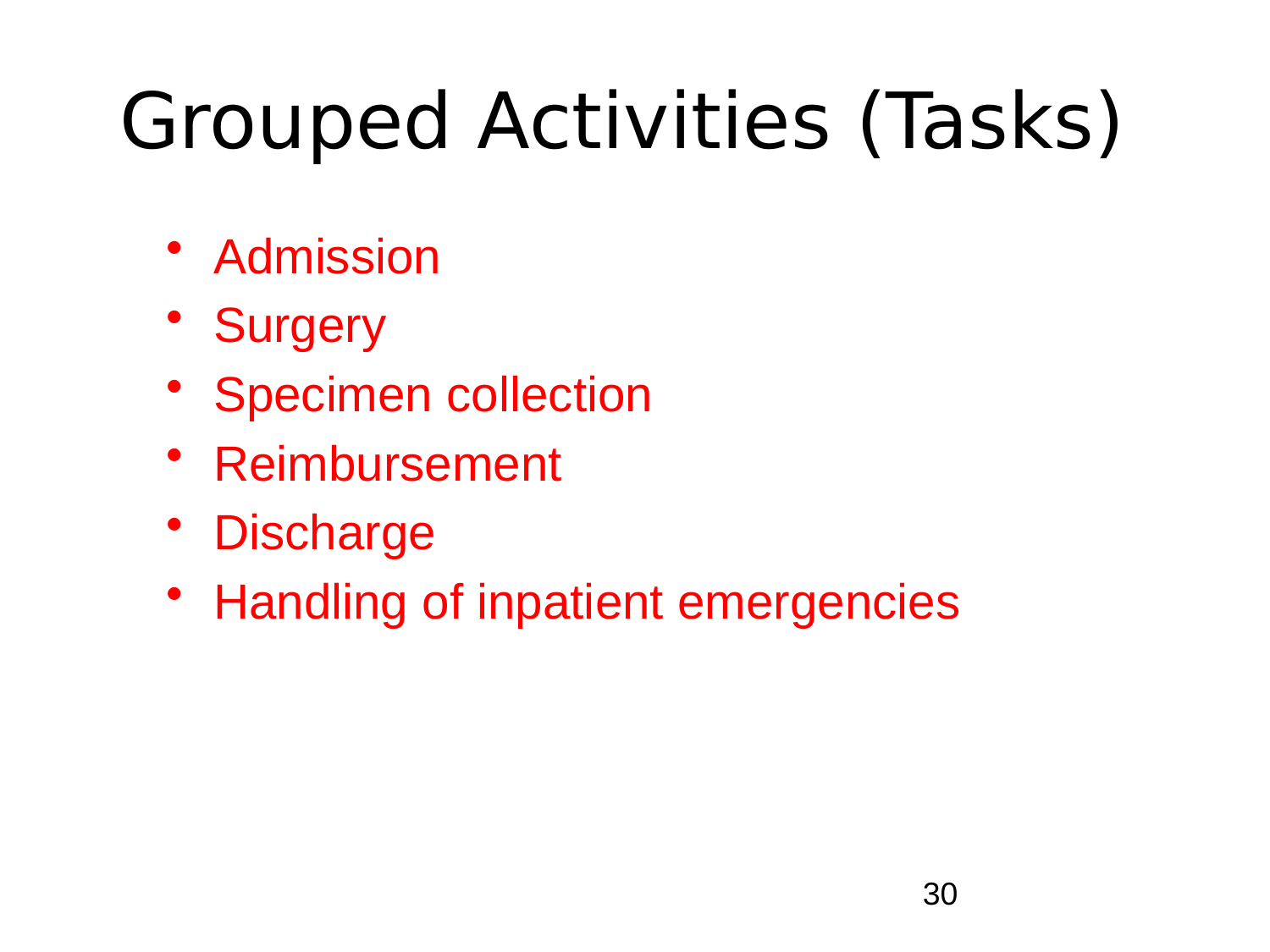

# Grouped Activities (Tasks)
Admission
Surgery
Specimen collection
Reimbursement
Discharge
Handling of inpatient emergencies
30